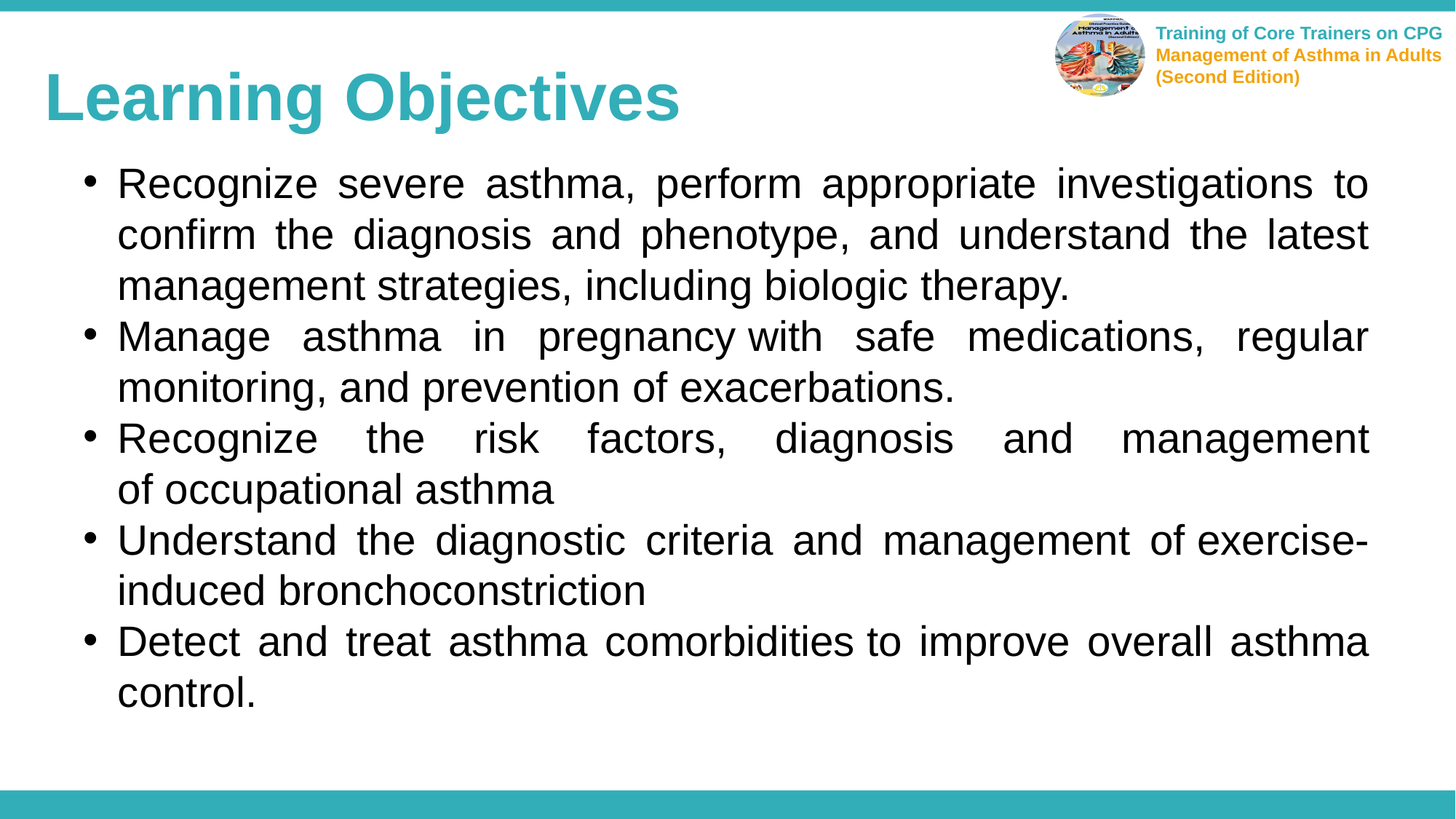

Learning Objectives
Recognize severe asthma, perform appropriate investigations to confirm the diagnosis and phenotype, and understand the latest management strategies, including biologic therapy.
Manage asthma in pregnancy with safe medications, regular monitoring, and prevention of exacerbations.
Recognize the risk factors, diagnosis and management of occupational asthma
Understand the diagnostic criteria and management of exercise-induced bronchoconstriction
Detect and treat asthma comorbidities to improve overall asthma control.